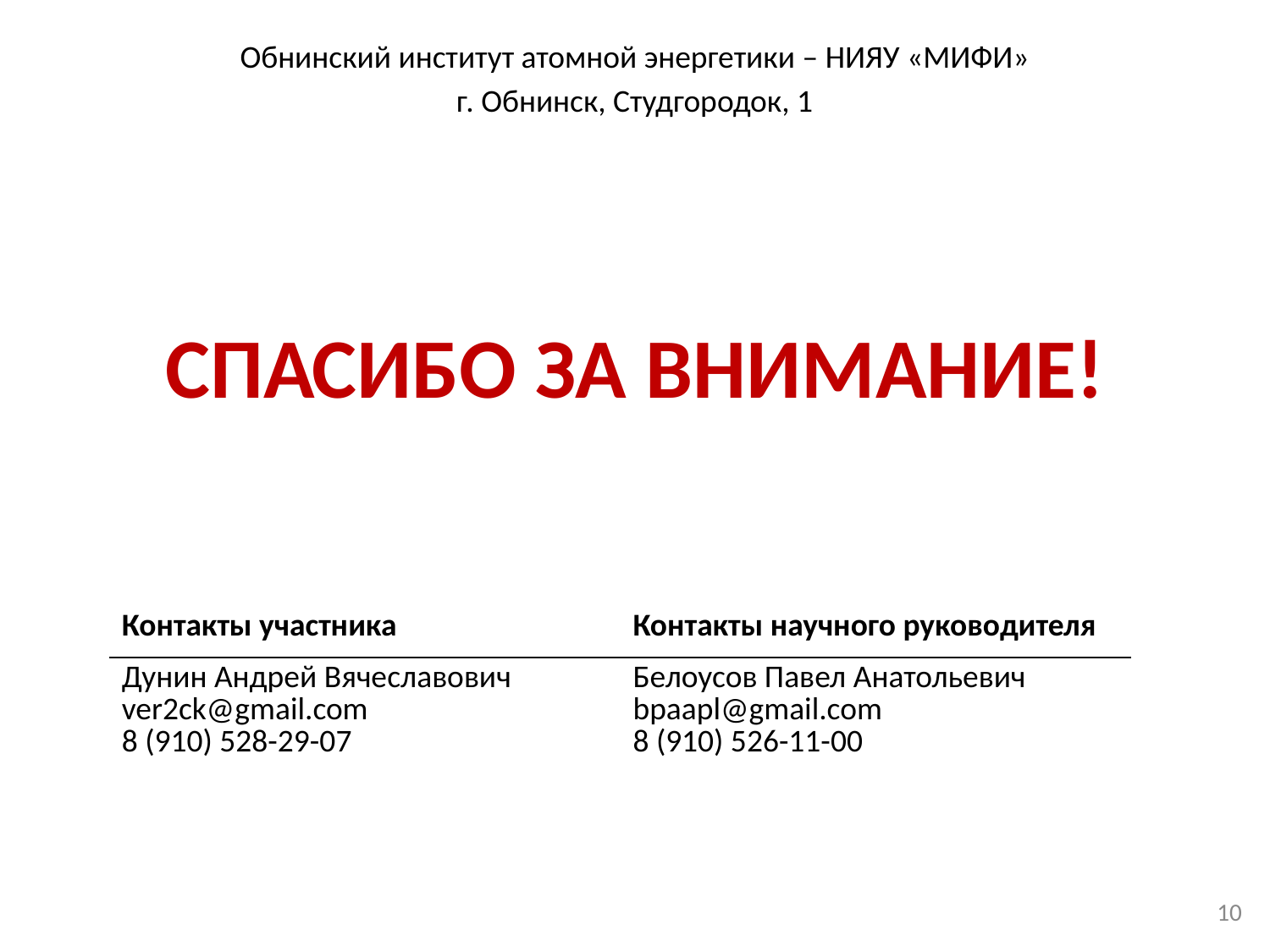

Обнинский институт атомной энергетики – НИЯУ «МИФИ»
г. Обнинск, Студгородок, 1

СПАСИБО ЗА ВНИМАНИЕ!
| Контакты участника | Контакты научного руководителя |
| --- | --- |
| Дунин Андрей Вячеславович ver2ck@gmail.com 8 (910) 528-29-07 | Белоусов Павел Анатольевич bpaapl@gmail.com 8 (910) 526-11-00 |
10